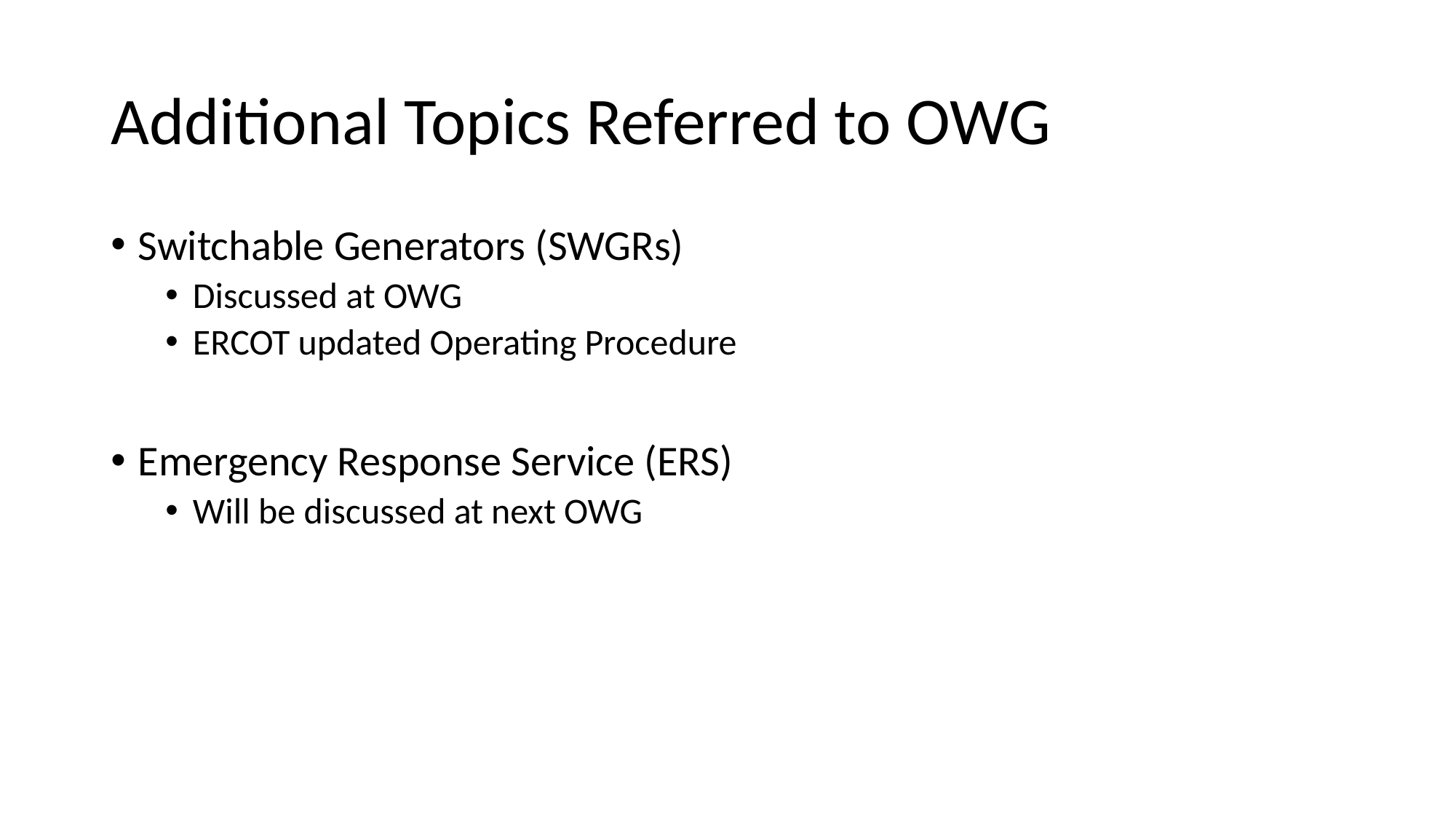

# Additional Topics Referred to OWG
Switchable Generators (SWGRs)
Discussed at OWG
ERCOT updated Operating Procedure

Emergency Response Service (ERS)
Will be discussed at next OWG